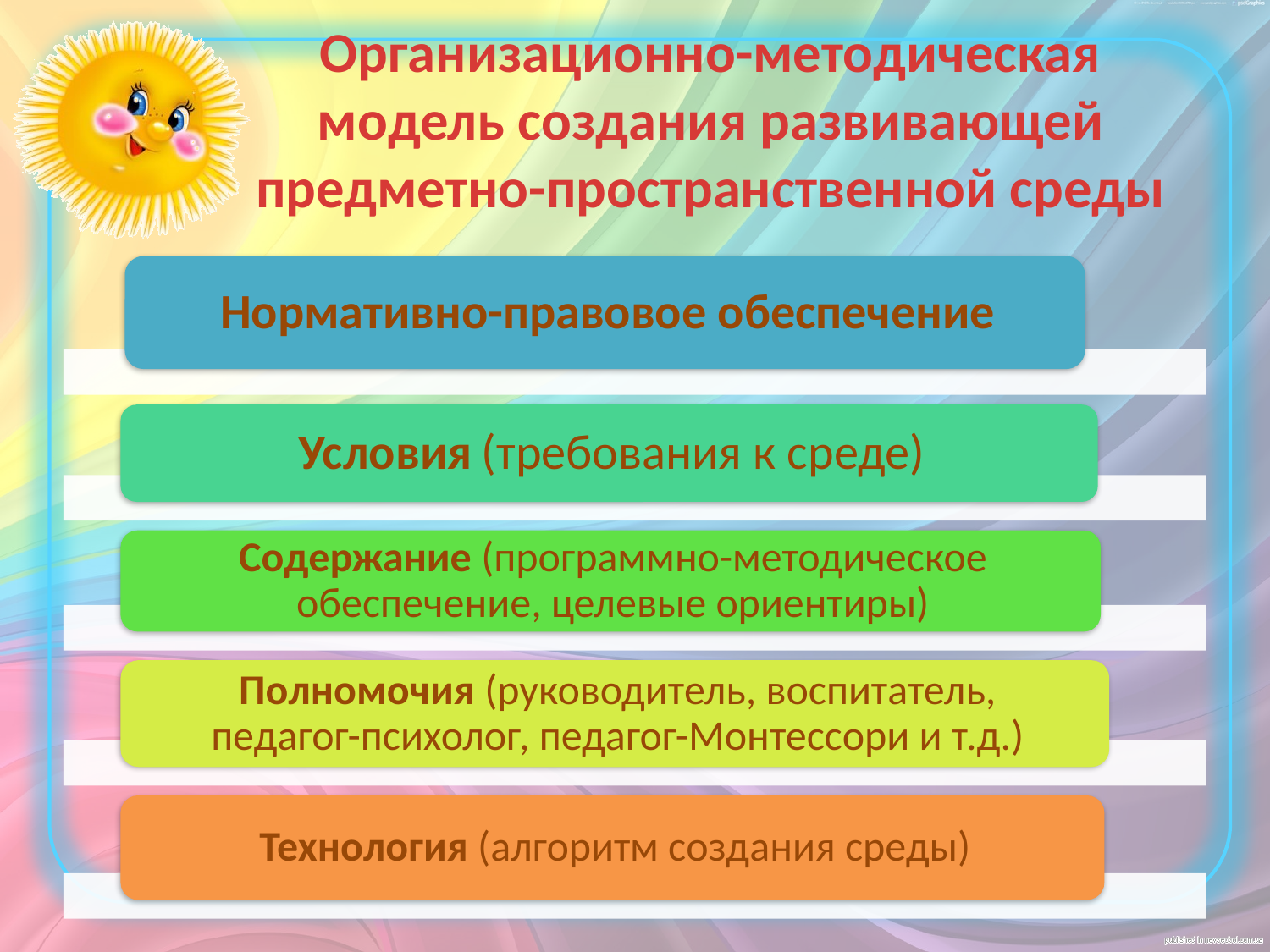

# Организационно-методическая модель создания развивающей предметно-пространственной среды
Нормативно-правовое обеспечение
Условия (требования к среде)
Содержание (программно-методическое обеспечение, целевые ориентиры)
Полномочия (руководитель, воспитатель, педагог-психолог, педагог-Монтессори и т.д.)
Технология (алгоритм создания среды)